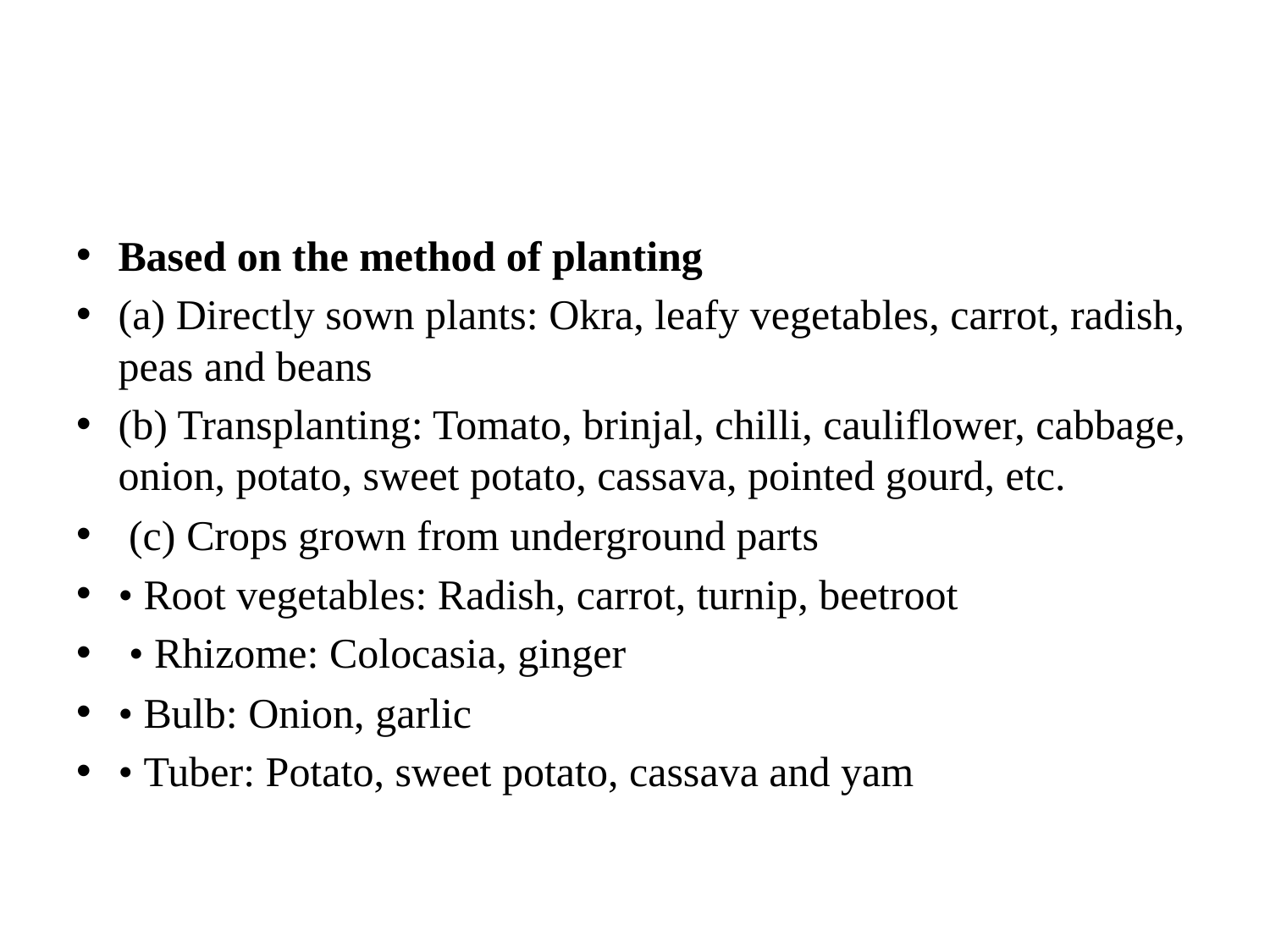

#
Based on the method of planting
(a) Directly sown plants: Okra, leafy vegetables, carrot, radish, peas and beans
(b) Transplanting: Tomato, brinjal, chilli, cauliflower, cabbage, onion, potato, sweet potato, cassava, pointed gourd, etc.
 (c) Crops grown from underground parts
• Root vegetables: Radish, carrot, turnip, beetroot
 • Rhizome: Colocasia, ginger
• Bulb: Onion, garlic
• Tuber: Potato, sweet potato, cassava and yam